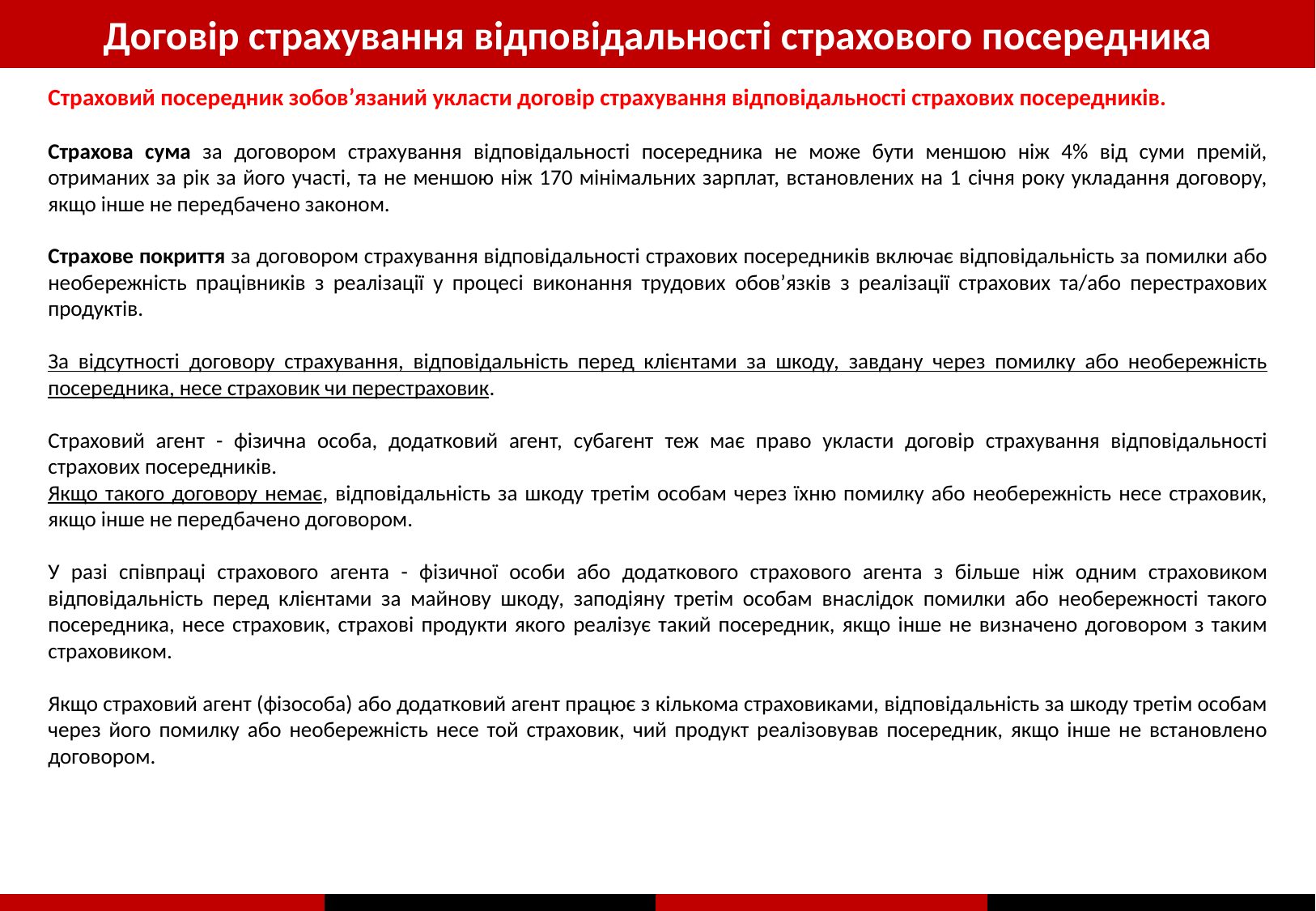

Договір страхування відповідальності страхового посередника
Страховий посередник зобов’язаний укласти договір страхування відповідальності страхових посередників.

Страхова сума за договором страхування відповідальності посередника не може бути меншою ніж 4% від суми премій, отриманих за рік за його участі, та не меншою ніж 170 мінімальних зарплат, встановлених на 1 січня року укладання договору, якщо інше не передбачено законом.

Страхове покриття за договором страхування відповідальності страхових посередників включає відповідальність за помилки або необережність працівників з реалізації у процесі виконання трудових обов’язків з реалізації страхових та/або перестрахових продуктів.

За відсутності договору страхування, відповідальність перед клієнтами за шкоду, завдану через помилку або необережність посередника, несе страховик чи перестраховик.

Страховий агент - фізична особа, додатковий агент, субагент теж має право укласти договір страхування відповідальності страхових посередників.
Якщо такого договору немає, відповідальність за шкоду третім особам через їхню помилку або необережність несе страховик, якщо інше не передбачено договором.

У разі співпраці страхового агента - фізичної особи або додаткового страхового агента з більше ніж одним страховиком відповідальність перед клієнтами за майнову шкоду, заподіяну третім особам внаслідок помилки або необережності такого посередника, несе страховик, страхові продукти якого реалізує такий посередник, якщо інше не визначено договором з таким страховиком.

Якщо страховий агент (фізособа) або додатковий агент працює з кількома страховиками, відповідальність за шкоду третім особам через його помилку або необережність несе той страховик, чий продукт реалізовував посередник, якщо інше не встановлено договором.